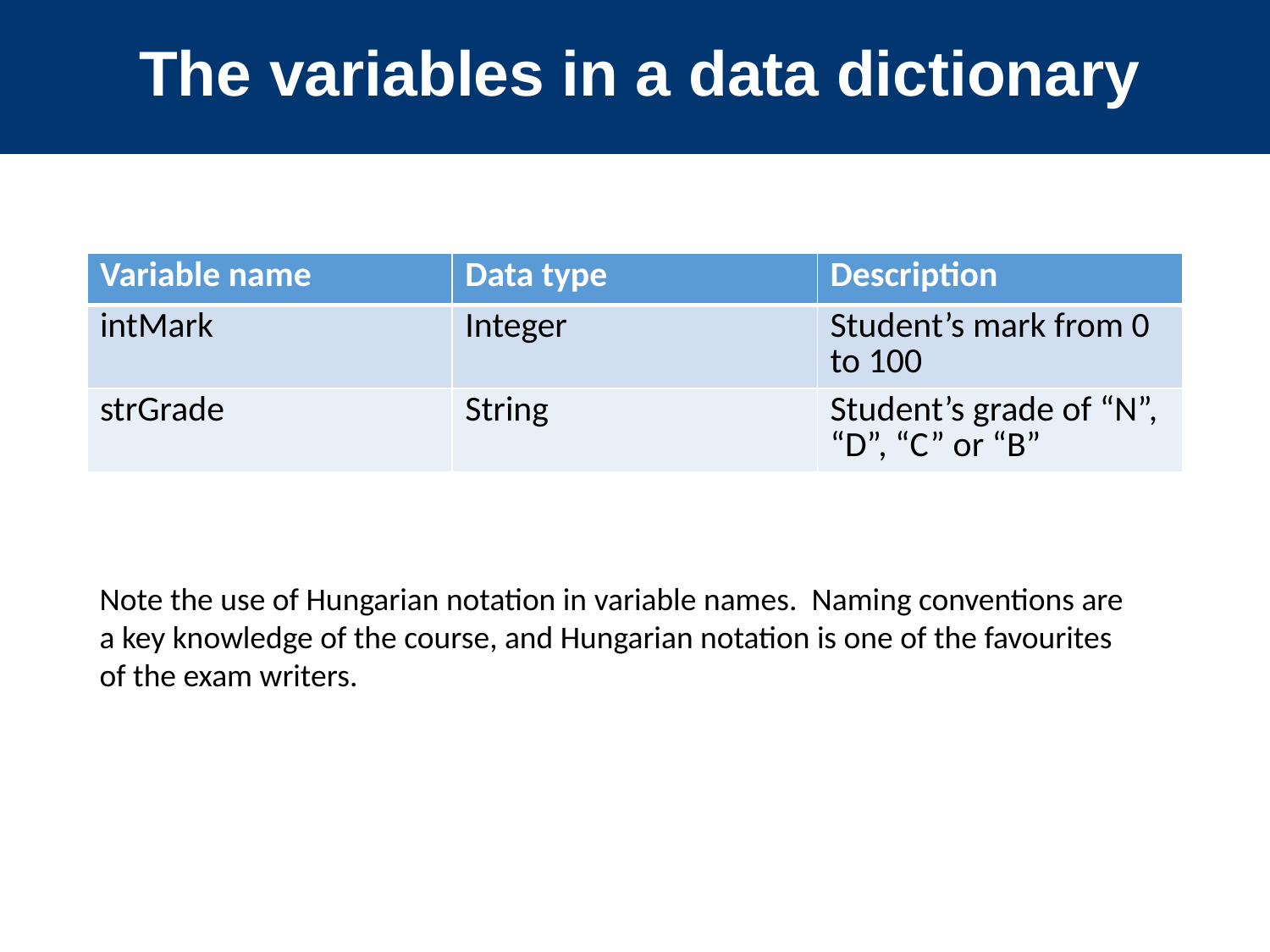

The variables in a data dictionary
| Variable name | Data type | Description |
| --- | --- | --- |
| intMark | Integer | Student’s mark from 0 to 100 |
| strGrade | String | Student’s grade of “N”, “D”, “C” or “B” |
Note the use of Hungarian notation in variable names.  Naming conventions are a key knowledge of the course, and Hungarian notation is one of the favourites of the exam writers.